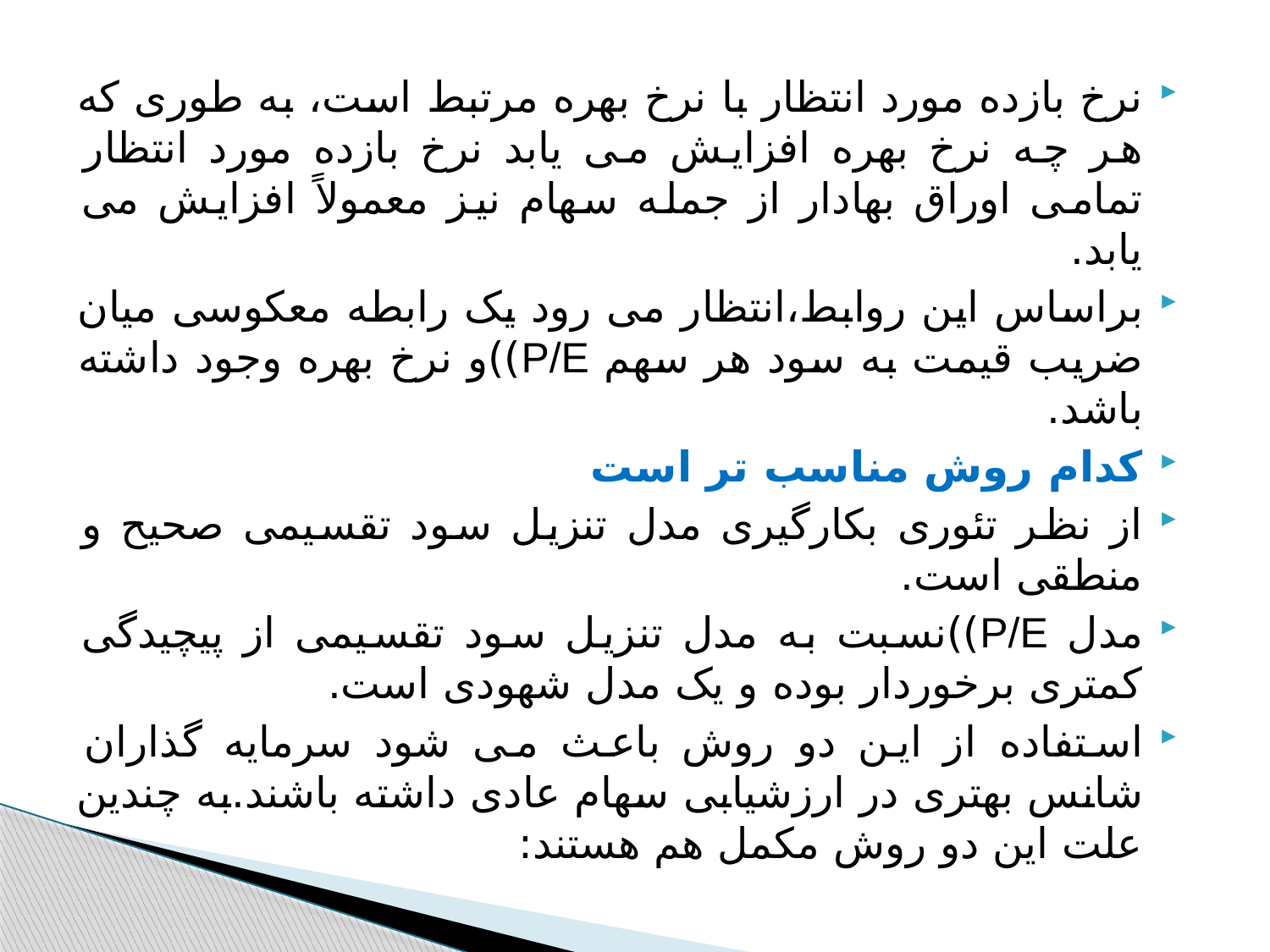

نرخ بازده مورد انتظار با نرخ بهره مرتبط است، به طوری که هر چه نرخ بهره افزایش می یابد نرخ بازده مورد انتظار تمامی اوراق بهادار از جمله سهام نیز معمولاً افزایش می یابد.
براساس این روابط،انتظار می رود یک رابطه معکوسی میان ضریب قیمت به سود هر سهم P/E))و نرخ بهره وجود داشته باشد.
کدام روش مناسب تر است
از نظر تئوری بکارگیری مدل تنزیل سود تقسیمی صحیح و منطقی است.
مدل P/E))نسبت به مدل تنزیل سود تقسیمی از پیچیدگی کمتری برخوردار بوده و یک مدل شهودی است.
استفاده از این دو روش باعث می شود سرمایه گذاران شانس بهتری در ارزشیابی سهام عادی داشته باشند.به چندین علت این دو روش مکمل هم هستند: